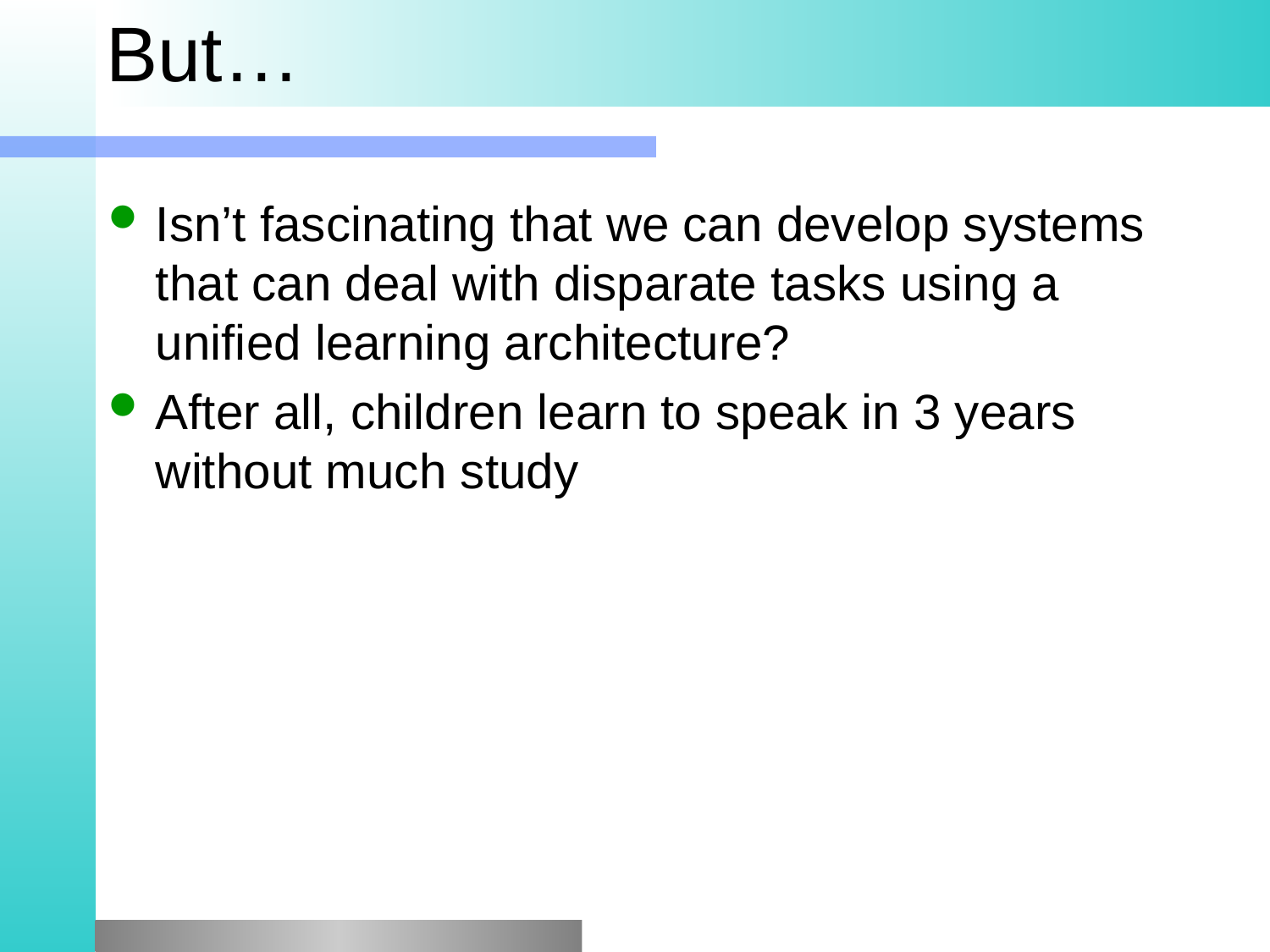

# But…
Isn’t fascinating that we can develop systems that can deal with disparate tasks using a unified learning architecture?
After all, children learn to speak in 3 years without much study